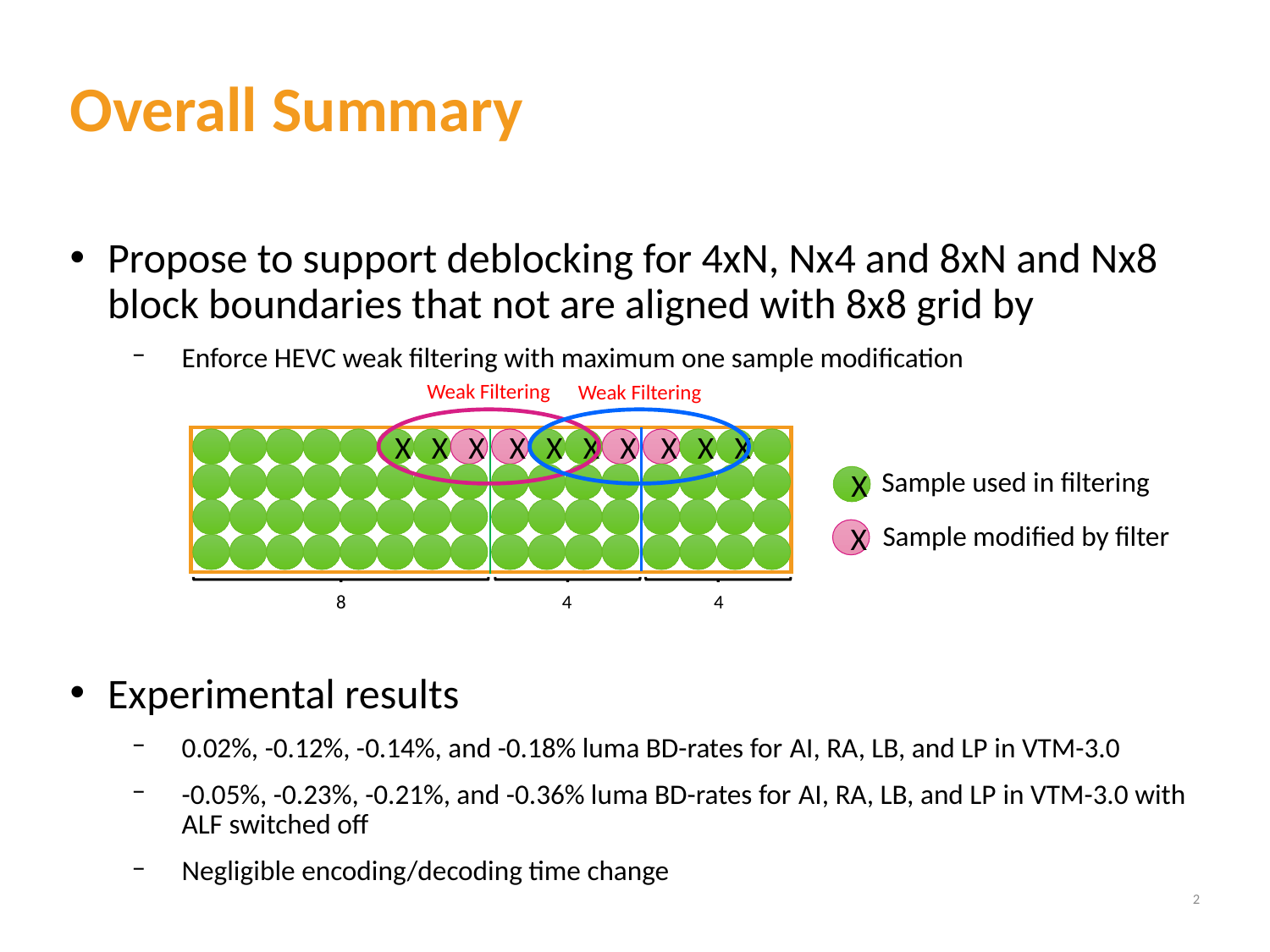

# Overall Summary
Propose to support deblocking for 4xN, Nx4 and 8xN and Nx8 block boundaries that not are aligned with 8x8 grid by
Enforce HEVC weak filtering with maximum one sample modification

Experimental results
0.02%, -0.12%, -0.14%, and -0.18% luma BD-rates for AI, RA, LB, and LP in VTM-3.0
-0.05%, -0.23%, -0.21%, and -0.36% luma BD-rates for AI, RA, LB, and LP in VTM-3.0 with ALF switched off
Negligible encoding/decoding time change
Weak Filtering
Weak Filtering

X
X
X
X
X
X
X
X
X
X

Sample used in filtering
X

Sample modified by filter
X
8
4
4
2